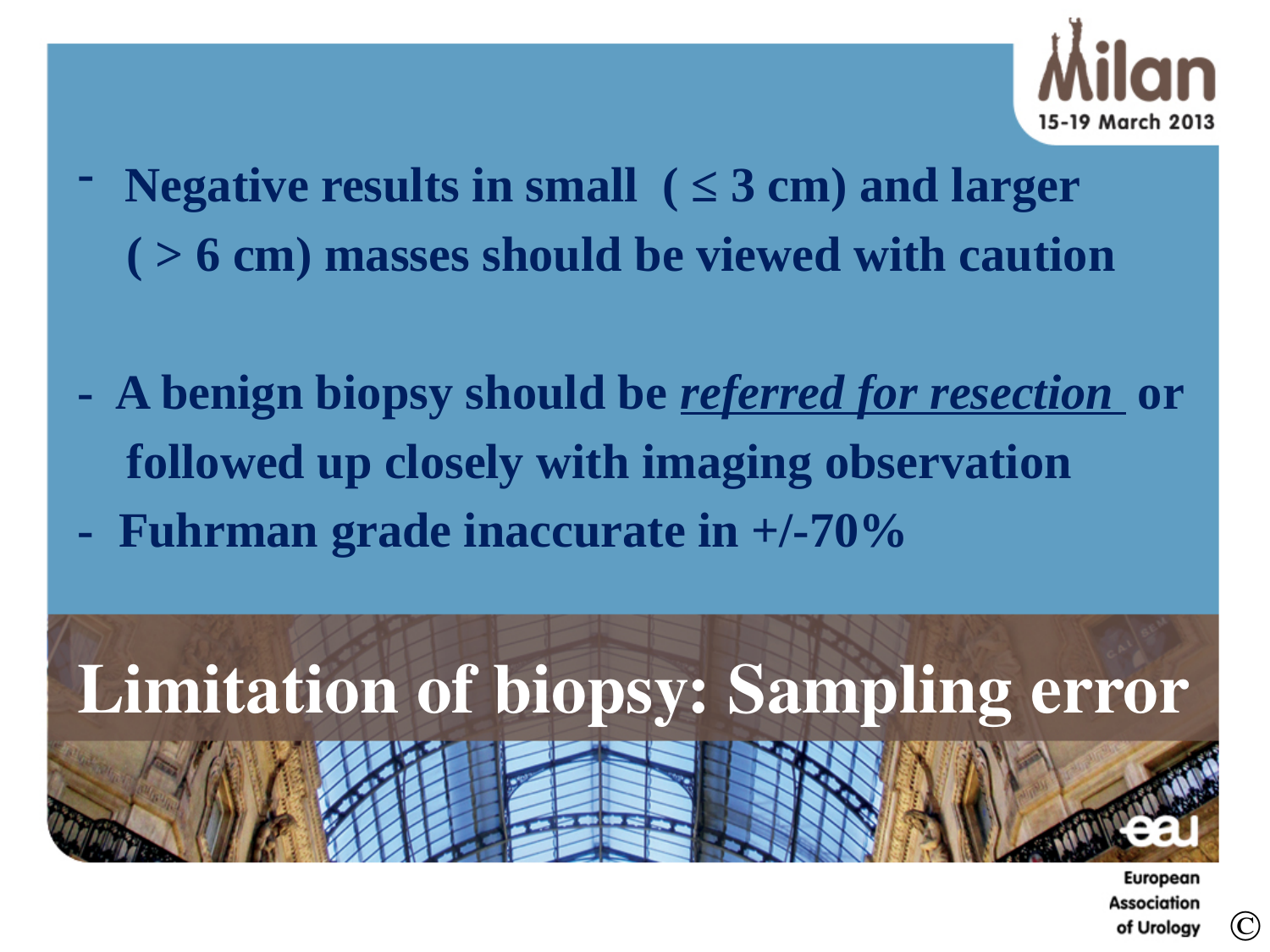

Negative results in small  ( ≤ 3 cm) and larger
    ( > 6 cm) masses should be viewed with caution

-  A benign biopsy should be referred for resection  or
    followed up closely with imaging observation
-  Fuhrman grade inaccurate in +/-70%

Limitation of biopsy: Sampling error